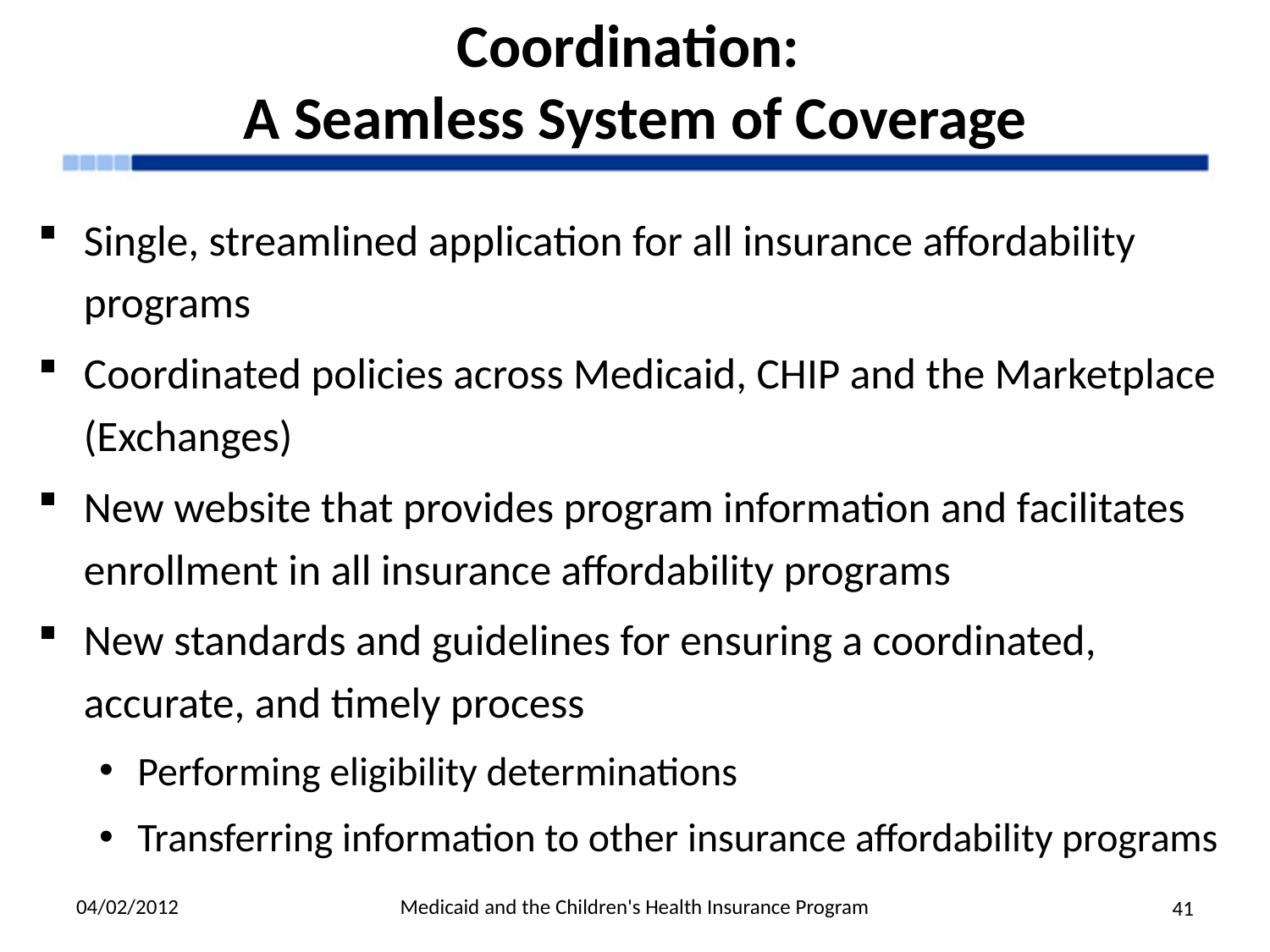

# Coordination: A Seamless System of Coverage

Single, streamlined application for all insurance affordability programs
Coordinated policies across Medicaid, CHIP and the Marketplace (Exchanges)
New website that provides program information and facilitates enrollment in all insurance affordability programs
New standards and guidelines for ensuring a coordinated, accurate, and timely process
Performing eligibility determinations
Transferring information to other insurance affordability programs

04/02/2012
Medicaid and the Children's Health Insurance Program
41